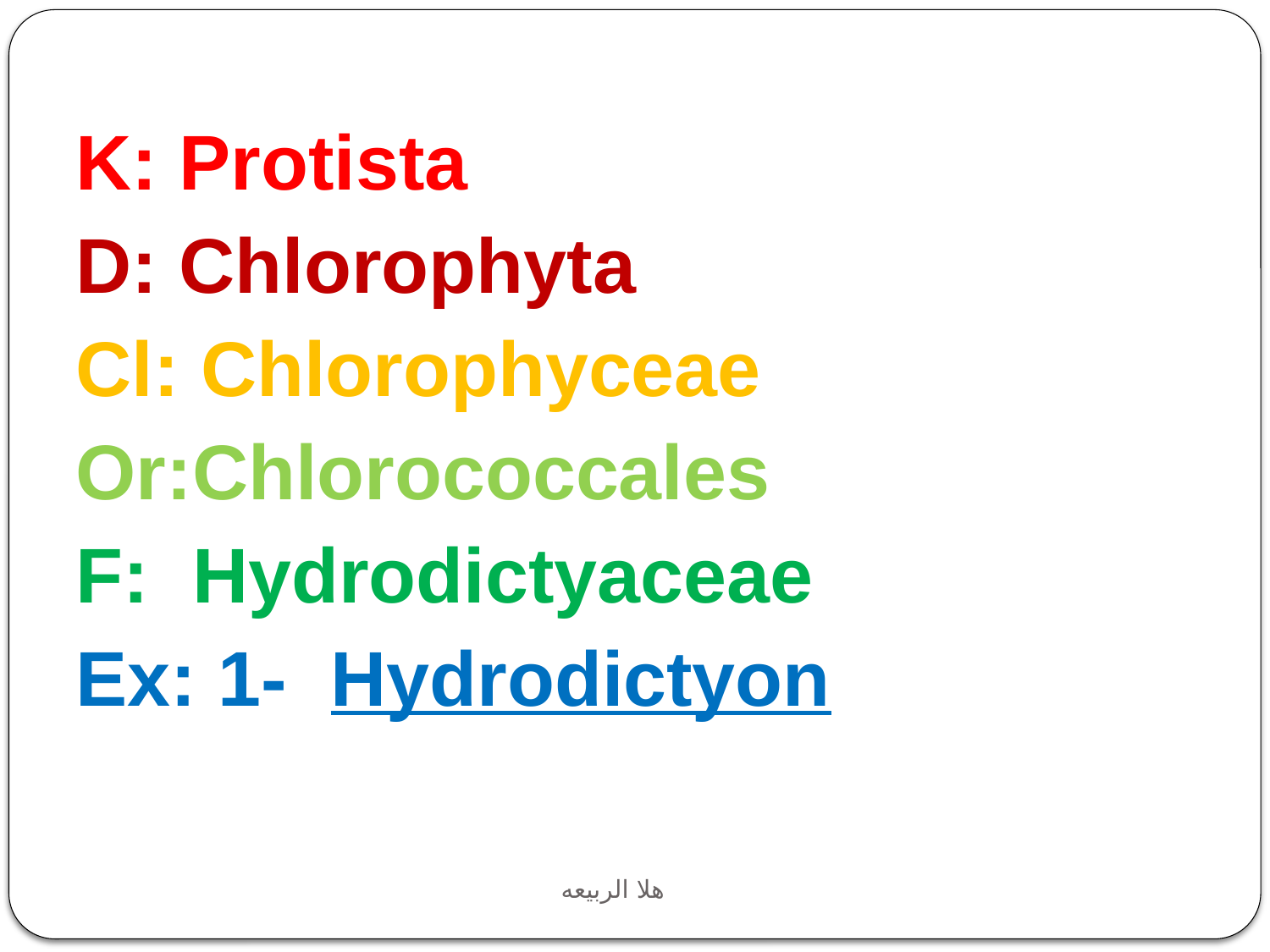

K: Protista
D: Chlorophyta
Cl: Chlorophyceae
Or:Chlorococcales
F:  Hydrodictyaceae
Ex: 1-  Hydrodictyon

هلا الربيعه